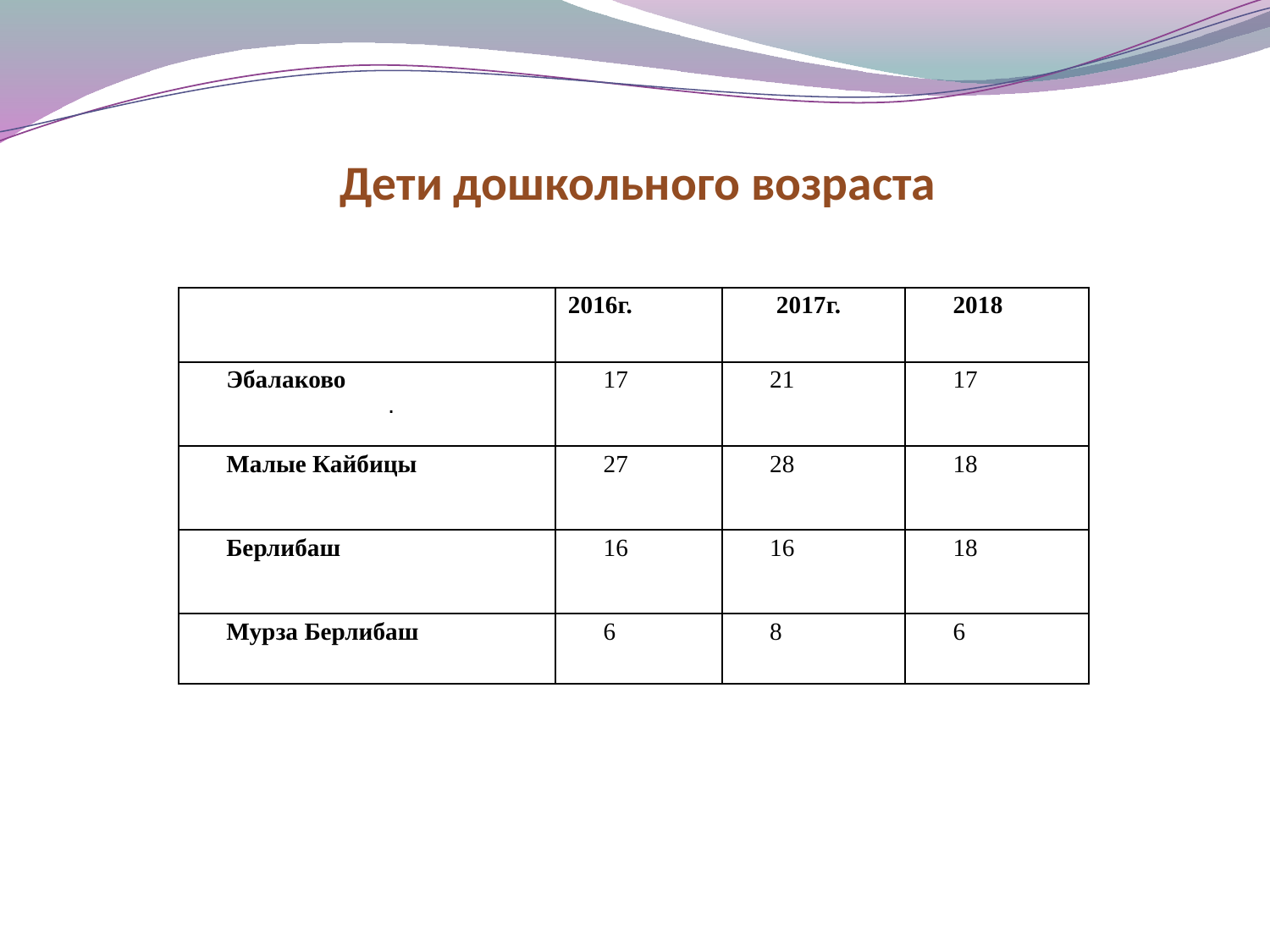

# Дети дошкольного возраста
|  | 2016г. | 2017г. | 2018 |
| --- | --- | --- | --- |
| Эбалаково | 17 | 21 | 17 |
| Малые Кайбицы | 27 | 28 | 18 |
| Берлибаш | 16 | 16 | 18 |
| Мурза Берлибаш | 6 | 8 | 6 |
.